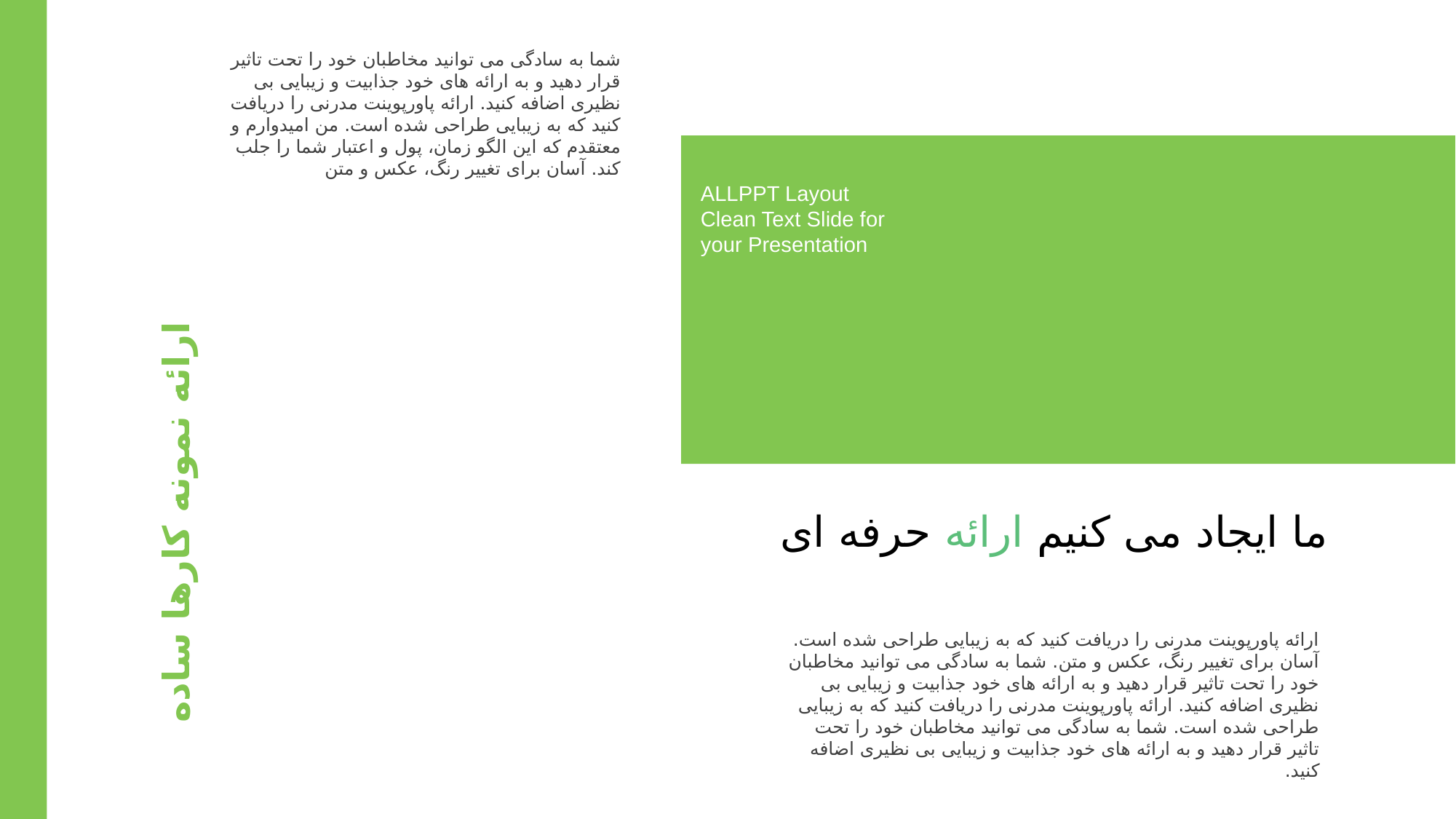

شما به سادگی می توانید مخاطبان خود را تحت تاثیر قرار دهید و به ارائه های خود جذابیت و زیبایی بی نظیری اضافه کنید. ارائه پاورپوینت مدرنی را دریافت کنید که به زیبایی طراحی شده است. من امیدوارم و معتقدم که این الگو زمان، پول و اعتبار شما را جلب کند. آسان برای تغییر رنگ، عکس و متن
ALLPPT Layout Clean Text Slide for your Presentation

ارائه نمونه کارها ساده
ما ایجاد می کنیم ارائه حرفه ای
ارائه پاورپوینت مدرنی را دریافت کنید که به زیبایی طراحی شده است. آسان برای تغییر رنگ، عکس و متن. شما به سادگی می توانید مخاطبان خود را تحت تاثیر قرار دهید و به ارائه های خود جذابیت و زیبایی بی نظیری اضافه کنید. ارائه پاورپوینت مدرنی را دریافت کنید که به زیبایی طراحی شده است. شما به سادگی می توانید مخاطبان خود را تحت تاثیر قرار دهید و به ارائه های خود جذابیت و زیبایی بی نظیری اضافه کنید.